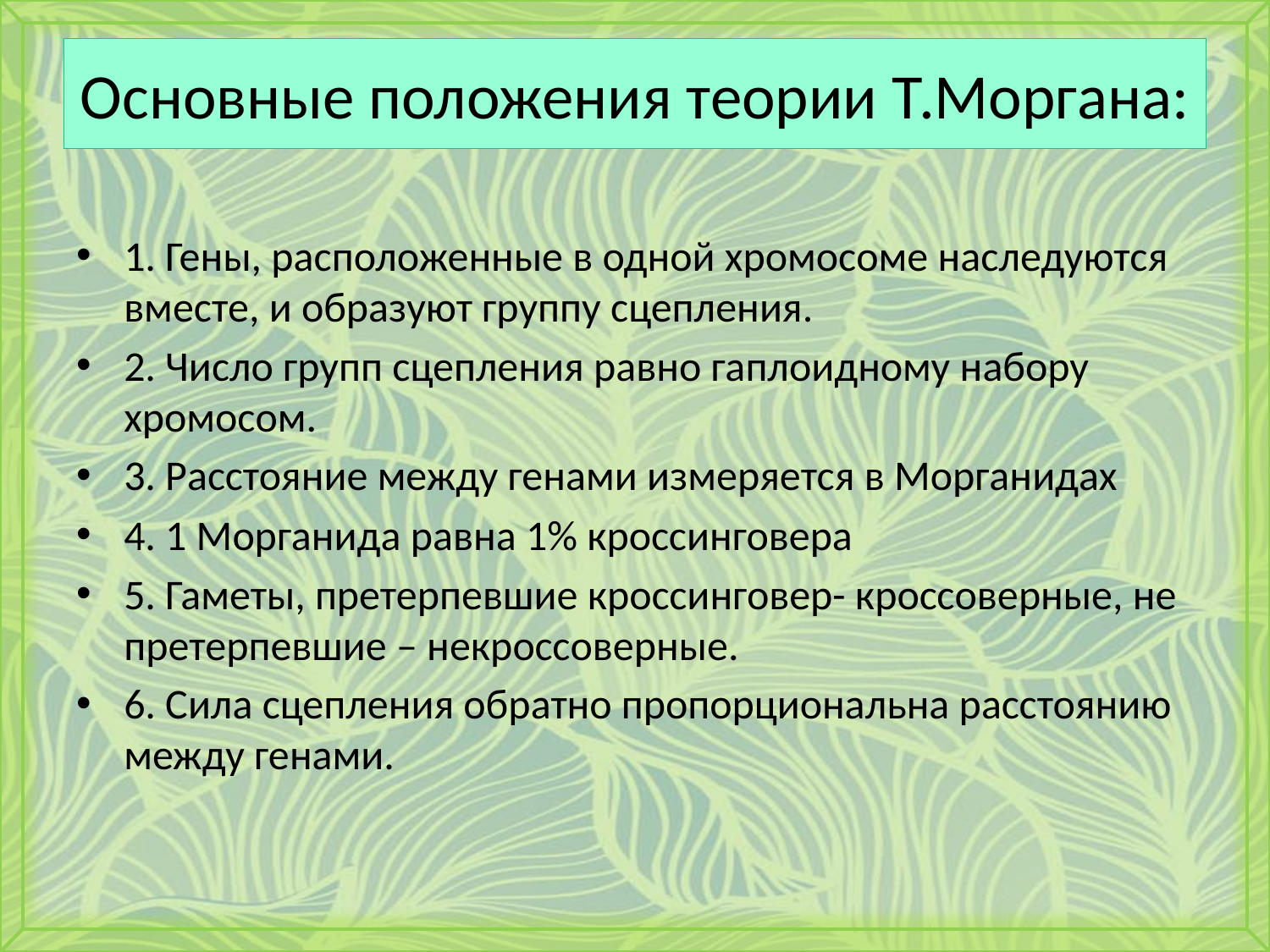

# Основные положения теории Т.Моргана:
1. Гены, расположенные в одной хромосоме наследуются вместе, и образуют группу сцепления.
2. Число групп сцепления равно гаплоидному набору хромосом.
3. Расстояние между генами измеряется в Морганидах
4. 1 Морганида равна 1% кроссинговера
5. Гаметы, претерпевшие кроссинговер- кроссоверные, не претерпевшие – некроссоверные.
6. Сила сцепления обратно пропорциональна расстоянию между генами.